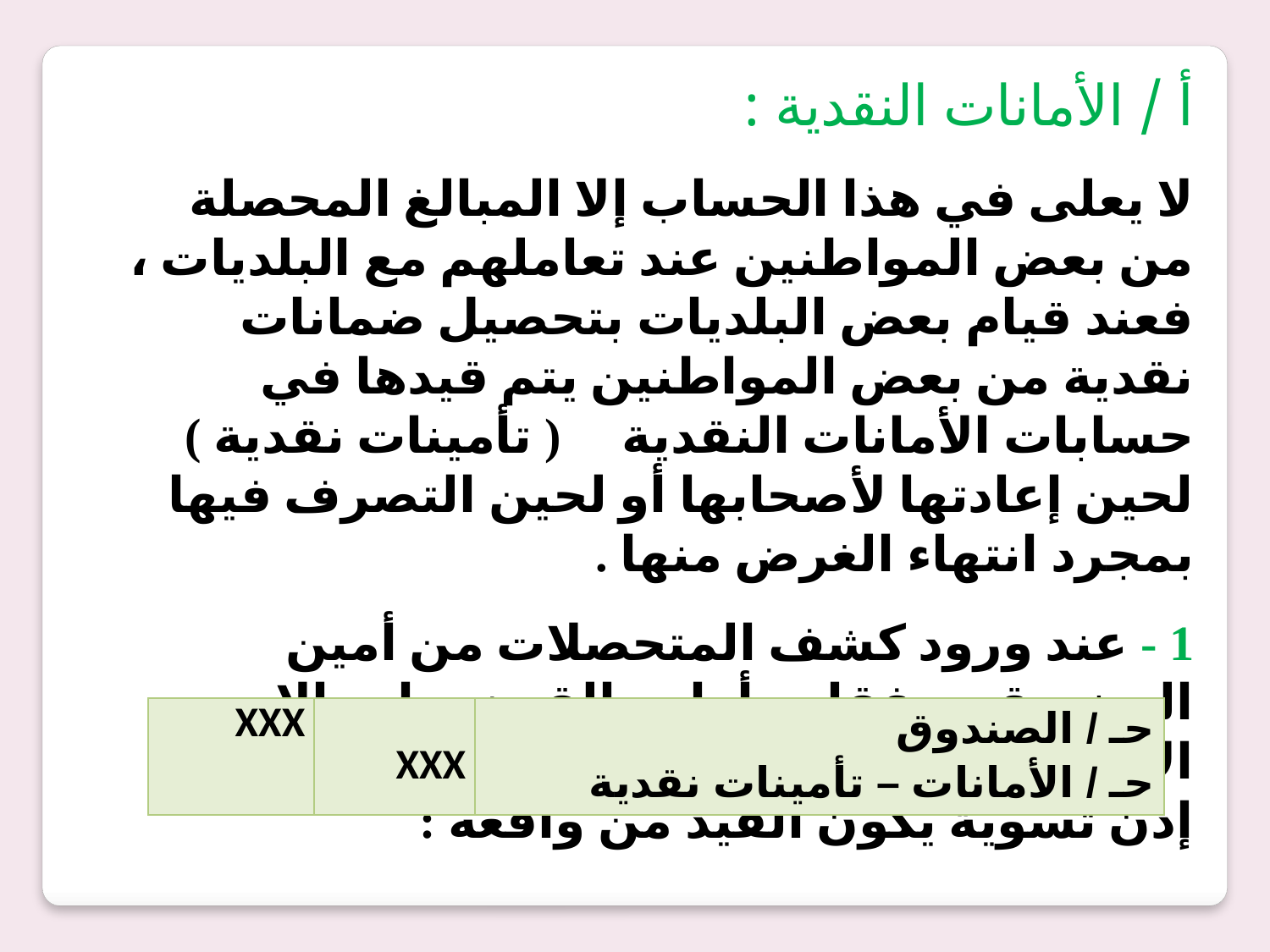

أ / الأمانات النقدية :

لا يعلى في هذا الحساب إلا المبالغ المحصلة من بعض المواطنين عند تعاملهم مع البلديات ، فعند قيام بعض البلديات بتحصيل ضمانات نقدية من بعض المواطنين يتم قيدها في حسابات الأمانات النقدية     ( تأمينات نقدية ) لحين إعادتها لأصحابها أو لحين التصرف فيها بمجرد انتهاء الغرض منها .

1 - عند ورود كشف المتحصلات من أمين الصندوق مرفقا به أوامر القبض وإيصالات الاستلام تقوم الإدارة المالية بالبلدية بتحرير إذن تسوية يكون القيد من واقعه :

| XXX | XXX | حـ / الصندوق حـ / الأمانات – تأمينات نقدية |
| --- | --- | --- |